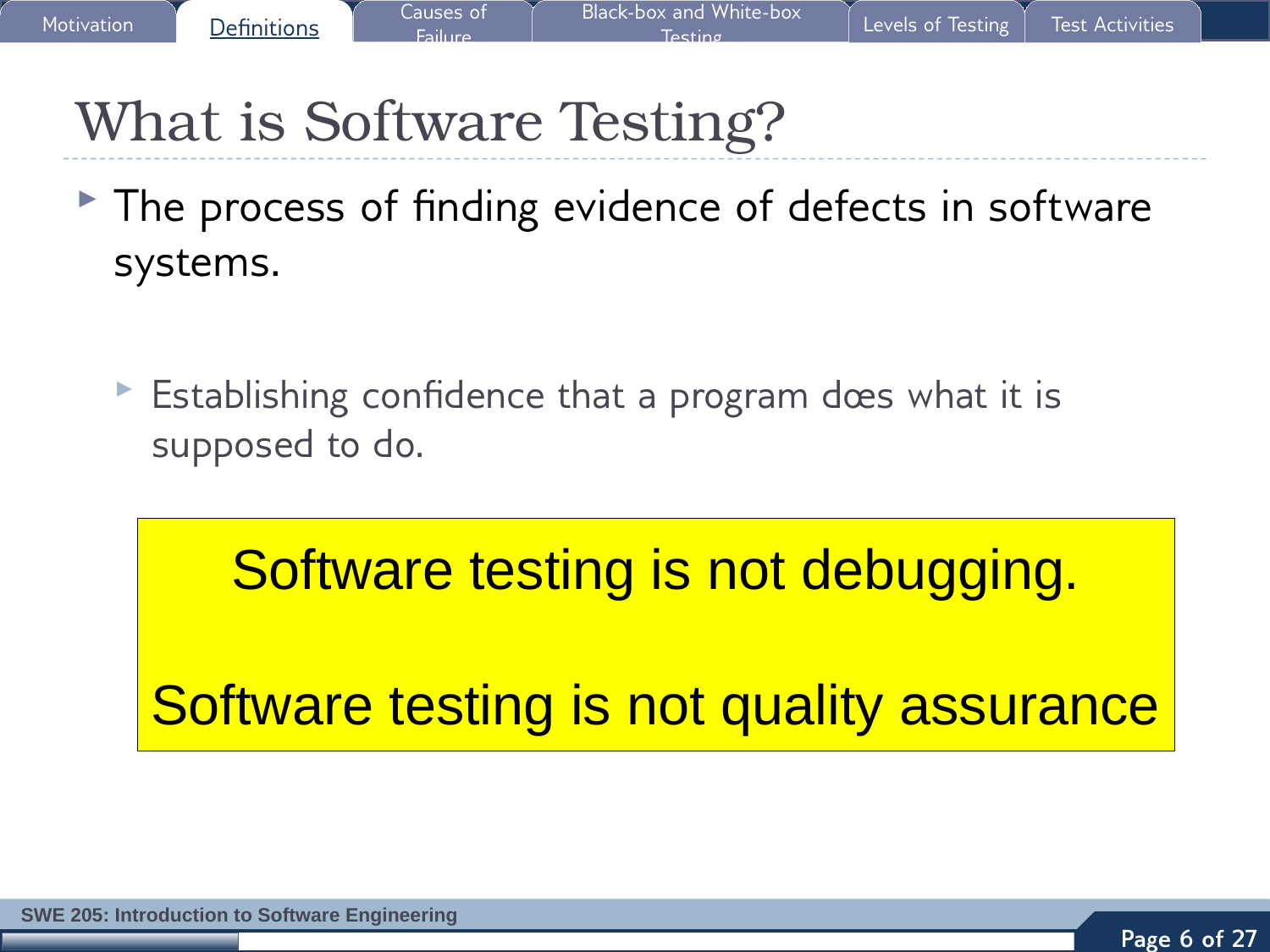

Motivation
Definitions
Causes of Failure
Black-box and White-box Testing
Levels of Testing
Test Activities
# What is Software Testing?
The process of finding evidence of defects in software systems.

Establishing confidence that a program does what it is supposed to do.
Software testing is not debugging.

Software testing is not quality assurance
6
Page 6 of 27